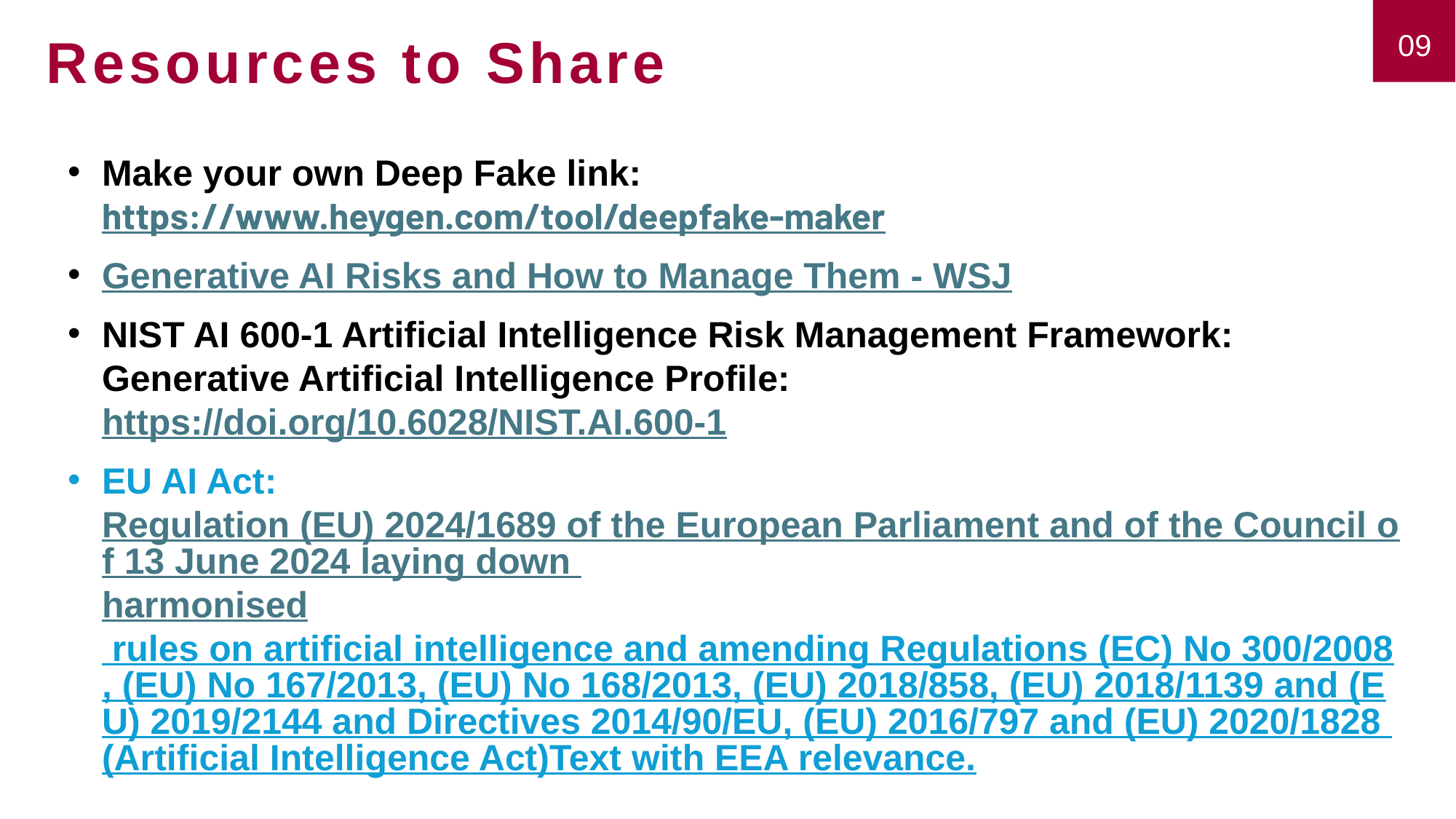

09
Resources to Share
Make your own Deep Fake link: https://www.heygen.com/tool/deepfake-maker
Generative AI Risks and How to Manage Them - WSJ
NIST AI 600-1 Artificial Intelligence Risk Management Framework: Generative Artificial Intelligence Profile: https://doi.org/10.6028/NIST.AI.600-1
EU AI Act: Regulation (EU) 2024/1689 of the European Parliament and of the Council of 13 June 2024 laying down harmonised rules on artificial intelligence and amending Regulations (EC) No 300/2008, (EU) No 167/2013, (EU) No 168/2013, (EU) 2018/858, (EU) 2018/1139 and (EU) 2019/2144 and Directives 2014/90/EU, (EU) 2016/797 and (EU) 2020/1828 (Artificial Intelligence Act)Text with EEA relevance.
ILTA security and compliance presentations of last 12 months (attached)